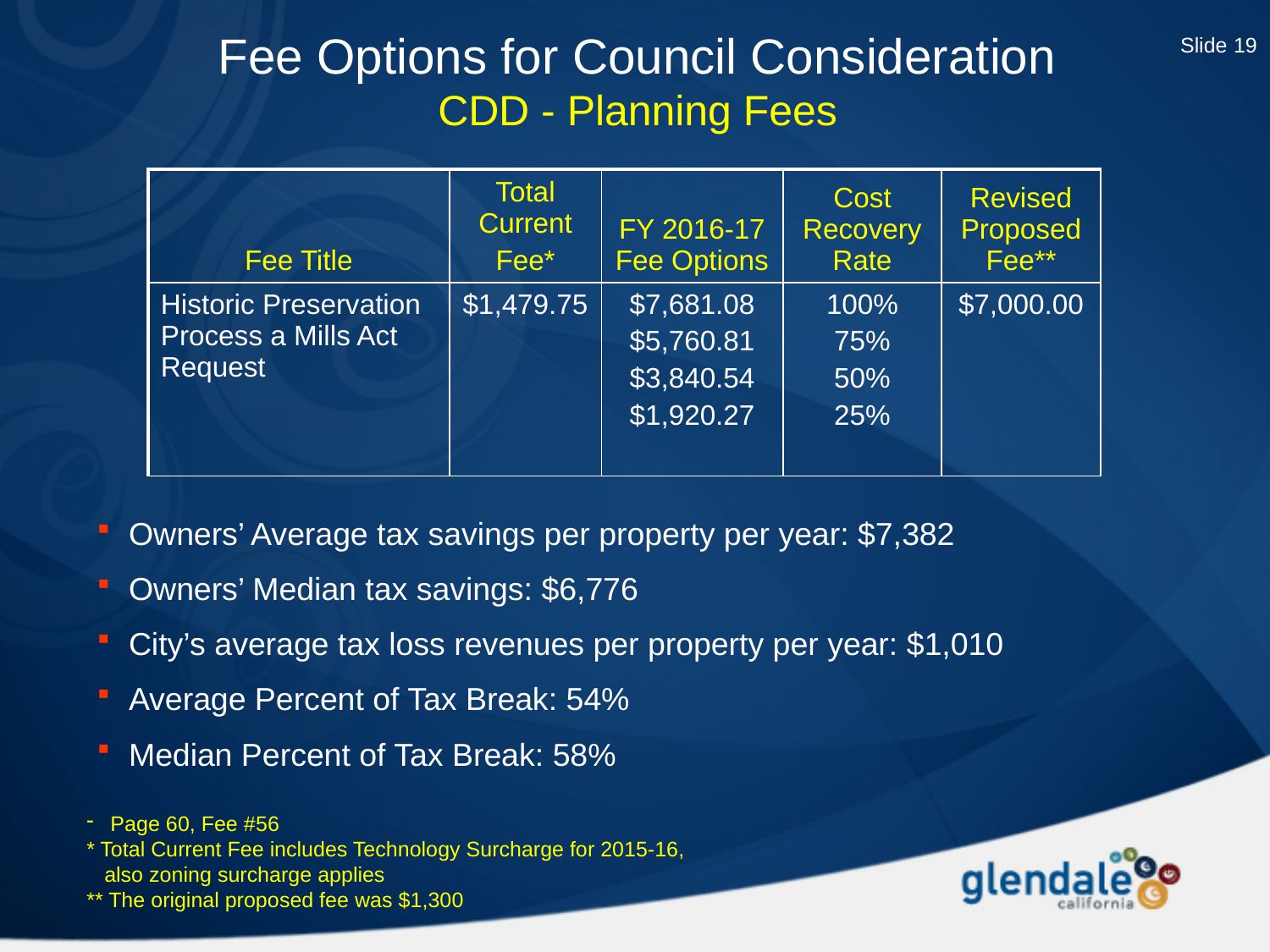

Slide 19
Fee Options for Council Consideration
CDD - Planning Fees
| Fee Title | Total Current Fee\* | FY 2016-17 Fee Options | Cost Recovery Rate | Revised Proposed Fee\*\* |
| --- | --- | --- | --- | --- |
| Historic Preservation Process a Mills Act Request | $1,479.75 | $7,681.08 $5,760.81 $3,840.54 $1,920.27 | 100% 75% 50% 25% | $7,000.00 |
Owners’ Average tax savings per property per year: $7,382
Owners’ Median tax savings: $6,776
City’s average tax loss revenues per property per year: $1,010
Average Percent of Tax Break: 54%
Median Percent of Tax Break: 58%
Page 60, Fee #56
* Total Current Fee includes Technology Surcharge for 2015-16,
   also zoning surcharge applies
** The original proposed fee was $1,300